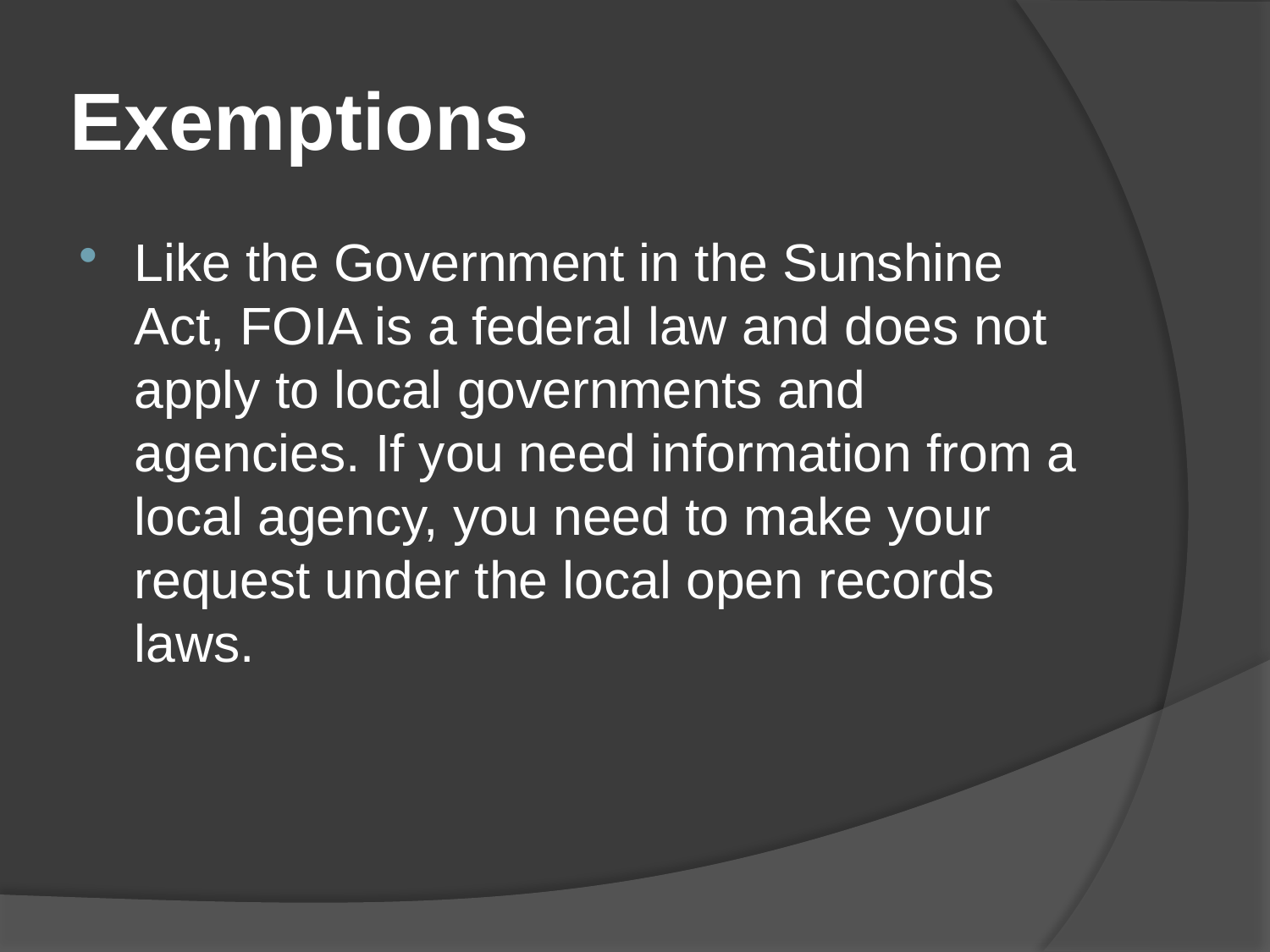

# Exemptions
Like the Government in the Sunshine Act, FOIA is a federal law and does not apply to local governments and agencies. If you need information from a local agency, you need to make your request under the local open records laws.